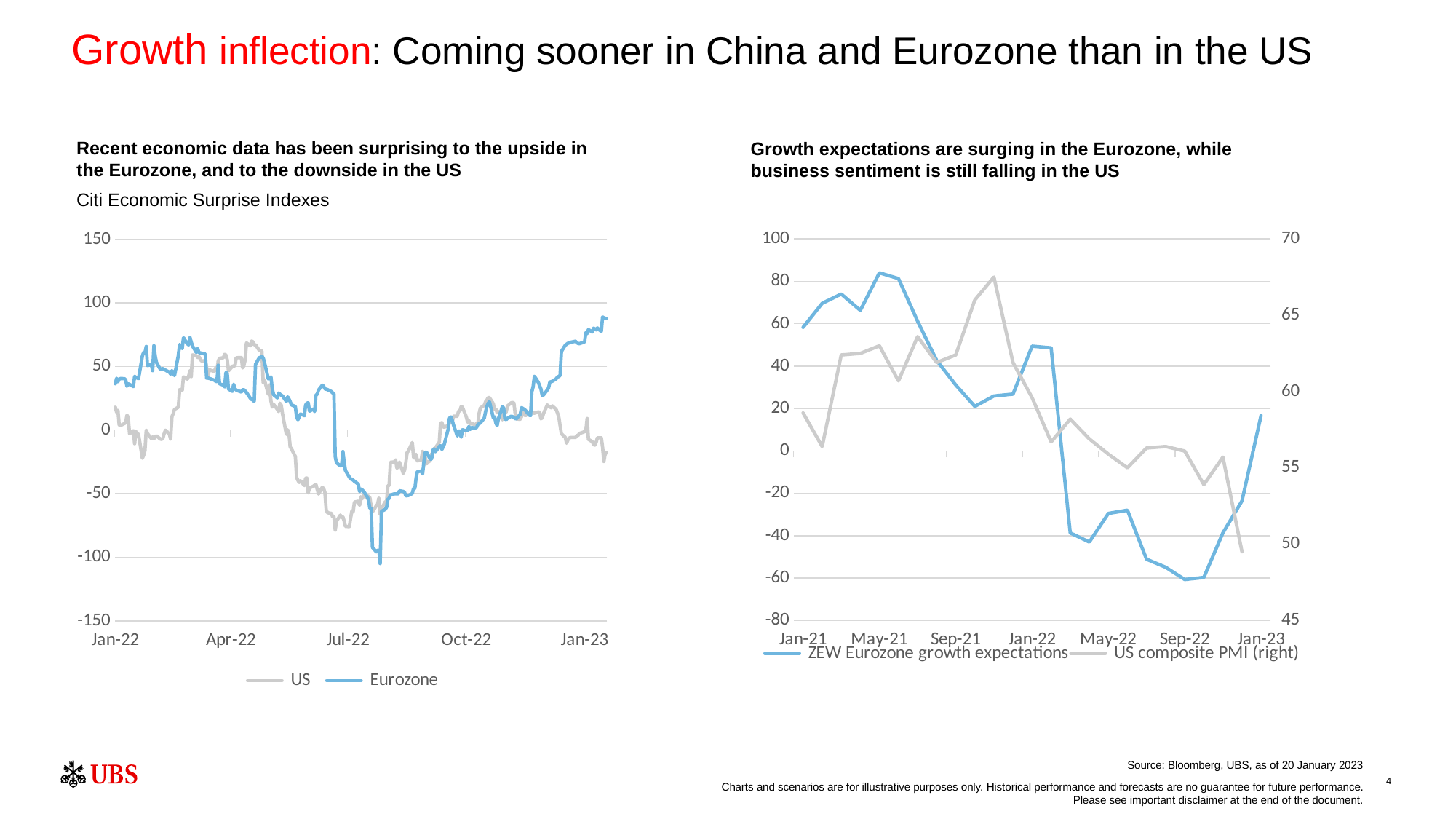

# Growth inflection: Coming sooner in China and Eurozone than in the US
Recent economic data has been surprising to the upside in the Eurozone, and to the downside in the US
Citi Economic Surprise Indexes
Growth expectations are surging in the Eurozone, while business sentiment is still falling in the US

### Chart

| Category |  ZEW Eurozone growth expectations |  US composite PMI (right) |
|---|---|---|
| 44227 | 58.3 | 58.6 |
| 44255 | 69.6 | 56.4 |
| 44286 | 74.0 | 62.4 |
| 44316 | 66.3 | 62.5 |
| 44347 | 84.0 | 63.0 |
| 44377 | 81.3 | 60.7 |
| 44408 | 61.2 | 63.6 |
| 44439 | 42.7 | 61.9 |
| 44469 | 31.1 | 62.4 |
| 44500 | 21.0 | 66.0 |
| 44530 | 25.9 | 67.5 |
| 44561 | 26.8 | 61.9 |
| 44592 | 49.4 | 59.6 |
| 44620 | 48.6 | 56.7 |
| 44651 | -38.7 | 58.2 |
| 44681 | -43.0 | 56.9 |
| 44712 | -29.5 | 55.9 |
| 44742 | -28.0 | 55.0 |
| 44773 | -51.1 | 56.3 |
| 44804 | -54.9 | 56.4 |
| 44834 | -60.7 | 56.1 |
| 44865 | -59.7 | 53.9 |
| 44895 | -38.7 | 55.7 |
| 44926 | -23.6 | 49.5 |
| 44957 | 16.7 | None |

### Chart

| Category |  US  |  Eurozone |
|---|---|---|
| 44564 | 17.9 | 36.4 |
| 44565 | 14.0 | 40.7 |
| 44566 | 15.4 | 38.0 |
| 44567 | 3.9 | 40.1 |
| 44568 | 3.6 | 40.5 |
| 44571 | 5.1 | 40.4 |
| 44572 | 6.0 | 39.5 |
| 44573 | 11.6 | 34.4 |
| 44574 | 10.1 | 36.3 |
| 44575 | -2.9 | 35.9 |
| 44578 | -0.5 | 34.2 |
| 44579 | -10.7 | 42.2 |
| 44580 | -1.2 | 41.3 |
| 44581 | -2.6 | 40.9 |
| 44582 | -3.4 | 40.4 |
| 44585 | -22.1 | 58.2 |
| 44586 | -19.8 | 61.1 |
| 44587 | -16.1 | 60.7 |
| 44588 | 0.0 | 65.7 |
| 44589 | -2.7 | 50.7 |
| 44592 | -6.7 | 51.4 |
| 44593 | -5.4 | 46.7 |
| 44594 | -6.8 | 66.4 |
| 44595 | -5.3 | 58.1 |
| 44596 | -4.6 | 53.1 |
| 44599 | -7.1 | 47.7 |
| 44600 | -7.3 | 48.0 |
| 44601 | -6.5 | 48.3 |
| 44602 | -2.7 | 47.7 |
| 44603 | -0.1 | 47.1 |
| 44606 | -3.2 | 45.5 |
| 44607 | -7.1 | 44.0 |
| 44608 | 10.6 | 46.7 |
| 44609 | 12.9 | 45.0 |
| 44610 | 16.2 | 42.8 |
| 44613 | 18.0 | 58.5 |
| 44614 | 31.7 | 67.2 |
| 44615 | 31.5 | 65.2 |
| 44616 | 31.2 | 64.1 |
| 44617 | 41.8 | 72.6 |
| 44620 | 40.1 | 67.8 |
| 44621 | 42.3 | 67.0 |
| 44622 | 46.8 | 72.9 |
| 44623 | 42.0 | 69.2 |
| 44624 | 59.1 | 66.1 |
| 44627 | 58.4 | 61.0 |
| 44628 | 57.1 | 64.1 |
| 44629 | 57.7 | 60.9 |
| 44630 | 55.8 | 60.7 |
| 44631 | 54.3 | 60.5 |
| 44634 | 54.6 | 59.7 |
| 44635 | 49.1 | 40.8 |
| 44636 | 40.9 | 40.9 |
| 44637 | 47.8 | 40.6 |
| 44638 | 47.0 | 40.3 |
| 44641 | 46.2 | 39.2 |
| 44642 | 48.8 | 38.4 |
| 44643 | 46.5 | 38.1 |
| 44644 | 54.3 | 51.0 |
| 44645 | 56.4 | 36.4 |
| 44648 | 56.9 | 35.3 |
| 44649 | 59.5 | 33.9 |
| 44650 | 59.1 | 45.0 |
| 44651 | 55.4 | 44.8 |
| 44652 | 46.5 | 32.2 |
| 44655 | 50.1 | 30.5 |
| 44656 | 50.4 | 36.0 |
| 44657 | 50.4 | 32.5 |
| 44658 | 56.9 | 31.5 |
| 44659 | 56.9 | 31.0 |
| 44662 | 57.0 | 29.9 |
| 44663 | 48.8 | 31.7 |
| 44664 | 50.6 | 31.7 |
| 44665 | 55.6 | 30.7 |
| 44666 | 68.5 | 29.5 |
| 44669 | 66.3 | 25.0 |
| 44670 | 69.9 | 24.0 |
| 44671 | 69.4 | 23.8 |
| 44672 | 66.9 | 22.5 |
| 44673 | 67.1 | 51.6 |
| 44676 | 62.5 | 57.0 |
| 44677 | 62.5 | 57.2 |
| 44678 | 62.0 | 58.0 |
| 44679 | 37.1 | 56.7 |
| 44680 | 39.4 | 53.1 |
| 44683 | 28.0 | 40.2 |
| 44684 | 35.5 | 41.0 |
| 44685 | 22.9 | 41.7 |
| 44686 | 18.1 | 32.9 |
| 44687 | 20.3 | 27.9 |
| 44690 | 16.3 | 25.3 |
| 44691 | 14.5 | 29.1 |
| 44692 | 21.1 | 28.3 |
| 44693 | 19.6 | 27.4 |
| 44694 | 12.8 | 26.8 |
| 44697 | -3.3 | 22.5 |
| 44698 | 0.2 | 26.1 |
| 44699 | -2.3 | 24.5 |
| 44700 | -13.3 | 22.3 |
| 44701 | -14.8 | 19.8 |
| 44704 | -20.8 | 18.5 |
| 44705 | -37.3 | 10.1 |
| 44706 | -39.6 | 8.1 |
| 44707 | -41.2 | 10.4 |
| 44708 | -39.9 | 12.6 |
| 44711 | -43.7 | 11.3 |
| 44712 | -37.8 | 19.6 |
| 44713 | -37.8 | 21.1 |
| 44714 | -49.4 | 21.5 |
| 44715 | -45.6 | 14.9 |
| 44718 | -44.2 | 16.5 |
| 44719 | -43.4 | 14.6 |
| 44720 | -42.8 | 27.4 |
| 44721 | -46.7 | 28.2 |
| 44722 | -50.3 | 31.4 |
| 44725 | -45.0 | 35.3 |
| 44726 | -46.0 | 34.5 |
| 44727 | -49.0 | 32.4 |
| 44728 | -62.8 | 32.1 |
| 44729 | -65.0 | 31.8 |
| 44732 | -65.5 | 30.3 |
| 44733 | -68.3 | 29.2 |
| 44734 | -68.2 | 28.5 |
| 44735 | -78.7 | -20.9 |
| 44736 | -71.7 | -25.8 |
| 44739 | -66.9 | -28.2 |
| 44740 | -68.9 | -28.0 |
| 44741 | -68.3 | -16.9 |
| 44742 | -71.6 | -25.3 |
| 44743 | -75.8 | -31.8 |
| 44746 | -75.9 | -37.0 |
| 44747 | -69.3 | -38.5 |
| 44748 | -63.7 | -38.6 |
| 44749 | -64.3 | -39.4 |
| 44750 | -56.7 | -40.3 |
| 44753 | -56.0 | -42.6 |
| 44754 | -59.2 | -48.4 |
| 44755 | -52.5 | -46.4 |
| 44756 | -54.1 | -47.1 |
| 44757 | -51.3 | -48.0 |
| 44760 | -53.7 | -52.6 |
| 44761 | -52.0 | -55.3 |
| 44762 | -53.2 | -61.6 |
| 44763 | -60.0 | -61.6 |
| 44764 | -64.4 | -92.2 |
| 44767 | -59.6 | -95.8 |
| 44768 | -58.3 | -94.5 |
| 44769 | -53.5 | -94.7 |
| 44770 | -66.4 | -105.0 |
| 44771 | -61.8 | -63.9 |
| 44774 | -56.5 | -62.4 |
| 44775 | -56.9 | -60.7 |
| 44776 | -43.9 | -54.5 |
| 44777 | -43.5 | -53.7 |
| 44778 | -25.4 | -51.1 |
| 44781 | -25.1 | -50.2 |
| 44782 | -23.5 | -50.2 |
| 44783 | -29.8 | -50.2 |
| 44784 | -29.3 | -50.2 |
| 44785 | -25.2 | -47.8 |
| 44788 | -34.1 | -48.3 |
| 44789 | -31.5 | -49.0 |
| 44790 | -25.4 | -51.8 |
| 44791 | -17.6 | -51.6 |
| 44792 | -16.4 | -51.4 |
| 44795 | -9.8 | -49.9 |
| 44796 | -21.6 | -45.8 |
| 44797 | -22.1 | -45.8 |
| 44798 | -19.1 | -37.2 |
| 44799 | -24.3 | -32.7 |
| 44802 | -23.3 | -32.3 |
| 44803 | -16.8 | -34.5 |
| 44804 | -27.6 | -25.4 |
| 44805 | -20.9 | -17.6 |
| 44806 | -26.6 | -17.3 |
| 44809 | -23.8 | -23.0 |
| 44810 | -18.9 | -22.9 |
| 44811 | -17.7 | -15.9 |
| 44812 | -14.6 | -14.8 |
| 44813 | -13.9 | -17.0 |
| 44816 | -9.6 | -12.9 |
| 44817 | 5.4 | -12.3 |
| 44818 | 5.8 | -15.2 |
| 44819 | 2.5 | -13.2 |
| 44820 | 2.3 | -10.8 |
| 44823 | 3.6 | 1.2 |
| 44824 | 6.1 | 9.4 |
| 44825 | 6.1 | 10.3 |
| 44826 | 5.9 | 8.0 |
| 44827 | 10.9 | 4.1 |
| 44830 | 10.9 | -4.6 |
| 44831 | 14.9 | -0.9 |
| 44832 | 15.0 | -0.8 |
| 44833 | 18.5 | -5.7 |
| 44834 | 17.9 | 0.2 |
| 44837 | 10.4 | -0.6 |
| 44838 | 6.3 | -0.2 |
| 44839 | 7.5 | 2.8 |
| 44840 | 4.7 | 0.5 |
| 44841 | 5.2 | 1.9 |
| 44844 | 4.2 | 1.7 |
| 44845 | 5.1 | 2.0 |
| 44846 | 5.3 | 4.5 |
| 44847 | 13.4 | 5.0 |
| 44848 | 17.4 | 5.7 |
| 44851 | 19.4 | 9.4 |
| 44852 | 22.3 | 14.5 |
| 44853 | 23.5 | 18.6 |
| 44854 | 25.5 | 21.0 |
| 44855 | 25.5 | 22.3 |
| 44858 | 20.7 | 9.6 |
| 44859 | 16.3 | 10.3 |
| 44860 | 16.4 | 5.5 |
| 44861 | 13.7 | 3.5 |
| 44862 | 14.5 | 9.0 |
| 44865 | 8.1 | 18.2 |
| 44866 | 12.4 | 17.5 |
| 44867 | 13.5 | 8.9 |
| 44868 | 14.1 | 8.2 |
| 44869 | 18.9 | 9.2 |
| 44872 | 21.5 | 10.9 |
| 44873 | 21.6 | 10.5 |
| 44874 | 21.5 | 10.0 |
| 44875 | 13.2 | 9.0 |
| 44876 | 8.9 | 8.9 |
| 44879 | 8.4 | 12.5 |
| 44880 | 10.8 | 17.6 |
| 44881 | 14.3 | 17.0 |
| 44882 | 12.1 | 16.3 |
| 44883 | 11.3 | 15.5 |
| 44886 | 13.8 | 11.7 |
| 44887 | 13.6 | 11.4 |
| 44888 | 13.5 | 30.1 |
| 44889 | 13.4 | 34.1 |
| 44890 | 13.3 | 42.3 |
| 44893 | 14.2 | 37.5 |
| 44894 | 14.0 | 34.9 |
| 44895 | 8.9 | 32.5 |
| 44896 | 9.5 | 27.4 |
| 44897 | 12.9 | 27.5 |
| 44900 | 19.7 | 31.5 |
| 44901 | 18.8 | 33.1 |
| 44902 | 18.2 | 37.7 |
| 44903 | 17.5 | 38.0 |
| 44904 | 19.0 | 38.4 |
| 44907 | 16.0 | 40.4 |
| 44908 | 13.2 | 41.8 |
| 44909 | 9.9 | 42.1 |
| 44910 | 3.5 | 43.1 |
| 44911 | -2.9 | 61.8 |
| 44914 | -5.7 | 66.7 |
| 44915 | -10.3 | 67.4 |
| 44916 | -7.9 | 68.2 |
| 44917 | -6.4 | 68.5 |
| 44918 | -5.8 | 69.0 |
| 44922 | -5.8 | 69.8 |
| 44923 | -4.4 | 68.7 |
| 44924 | -4.2 | 68.1 |
| 44925 | -2.7 | 67.9 |
| 44929 | -1.3 | 69.3 |
| 44930 | -0.5 | 76.6 |
| 44931 | 9.1 | 75.9 |
| 44932 | -7.3 | 79.0 |
| 44935 | -9.1 | 77.1 |
| 44936 | -11.4 | 80.1 |
| 44937 | -11.8 | 79.5 |
| 44938 | -9.7 | 78.8 |
| 44939 | -6.1 | 80.3 |
| 44942 | -6.1 | 77.4 |
| 44943 | -13.3 | 88.9 |
| 44944 | -24.7 | 88.2 |
| 44945 | -19.0 | 87.9 |
| 44946 | -17.7 | 87.7 |
Source: Bloomberg, UBS, as of 20 January 2023
Charts and scenarios are for illustrative purposes only. Historical performance and forecasts are no guarantee for future performance.
Please see important disclaimer at the end of the document.